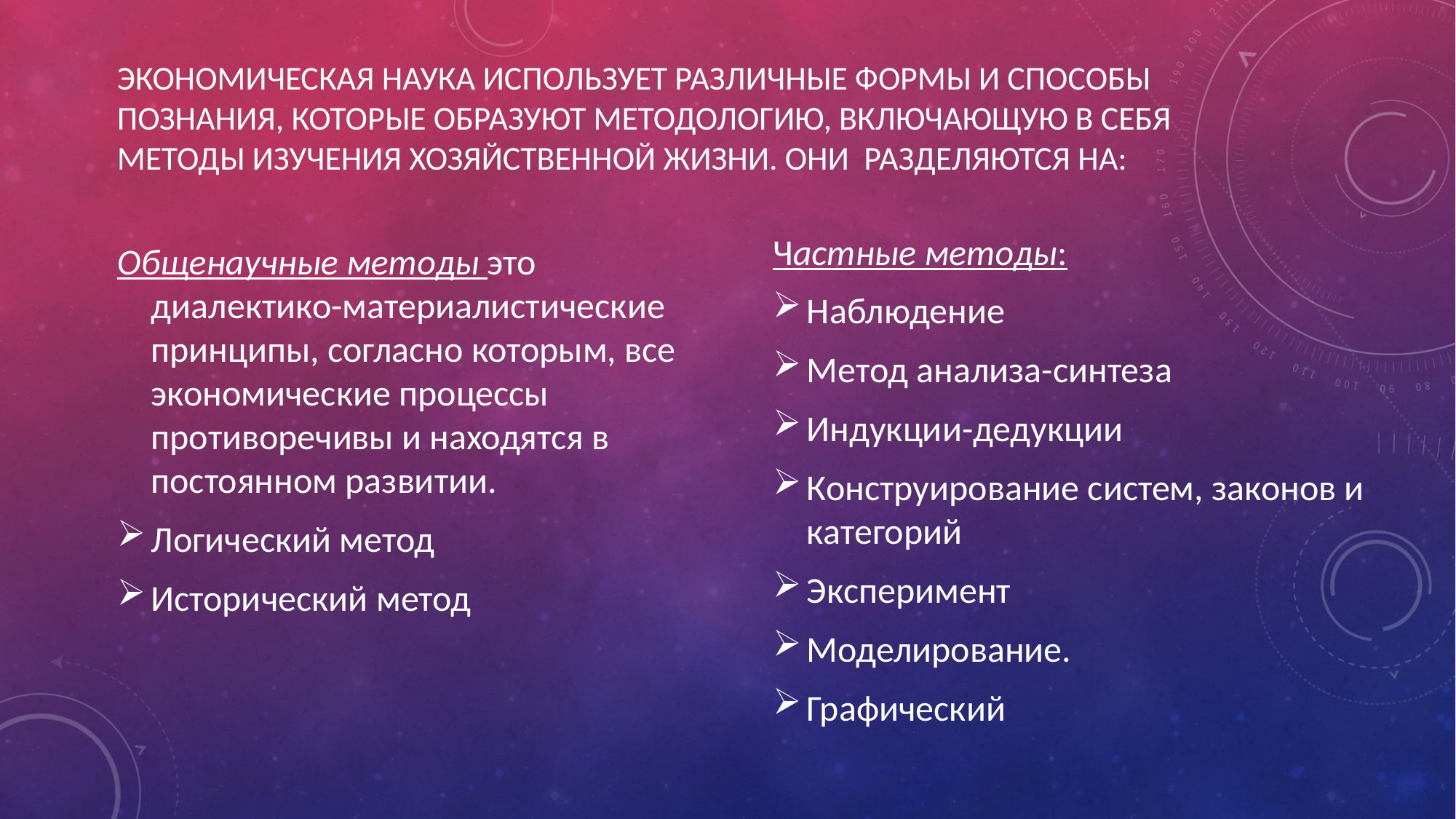

# Экономическая наука использует различные формы и способы познания, которые образуют методологию, включающую в себя методы изучения хозяйственной жизни. Они  разделяются на:
Частные методы:
Наблюдение
Метод анализа-синтеза
Индукции-дедукции
Конструирование систем, законов и категорий
Эксперимент
Моделирование.
Графический
Общенаучные методы это диалектико-материалистические принципы, согласно которым, все экономические процессы противоречивы и находятся в постоянном развитии.
Логический метод
Исторический метод